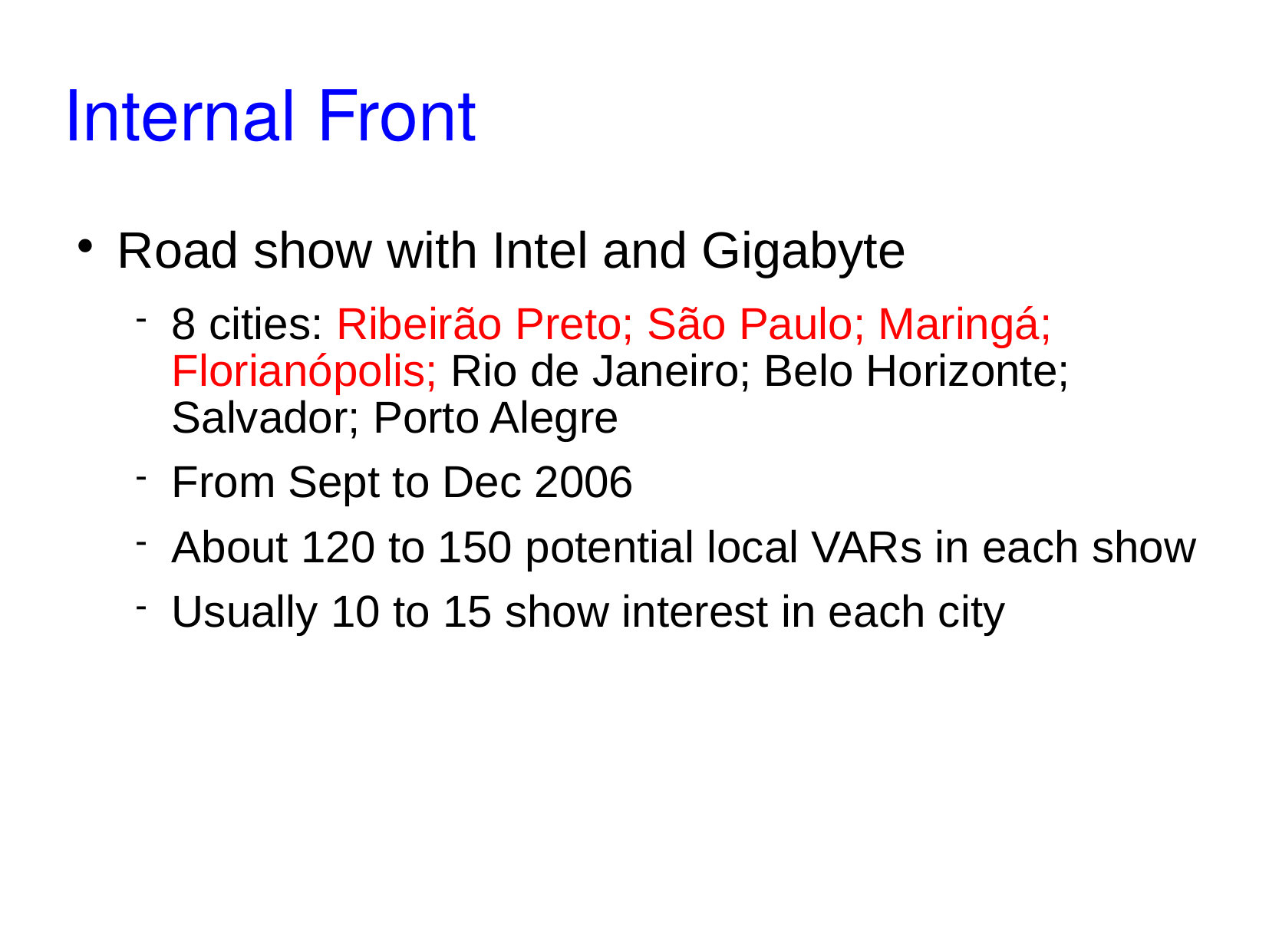

# Internal Front
Road show with Intel and Gigabyte
8 cities: Ribeirão Preto; São Paulo; Maringá; Florianópolis; Rio de Janeiro; Belo Horizonte; Salvador; Porto Alegre
From Sept to Dec 2006
About 120 to 150 potential local VARs in each show
Usually 10 to 15 show interest in each city